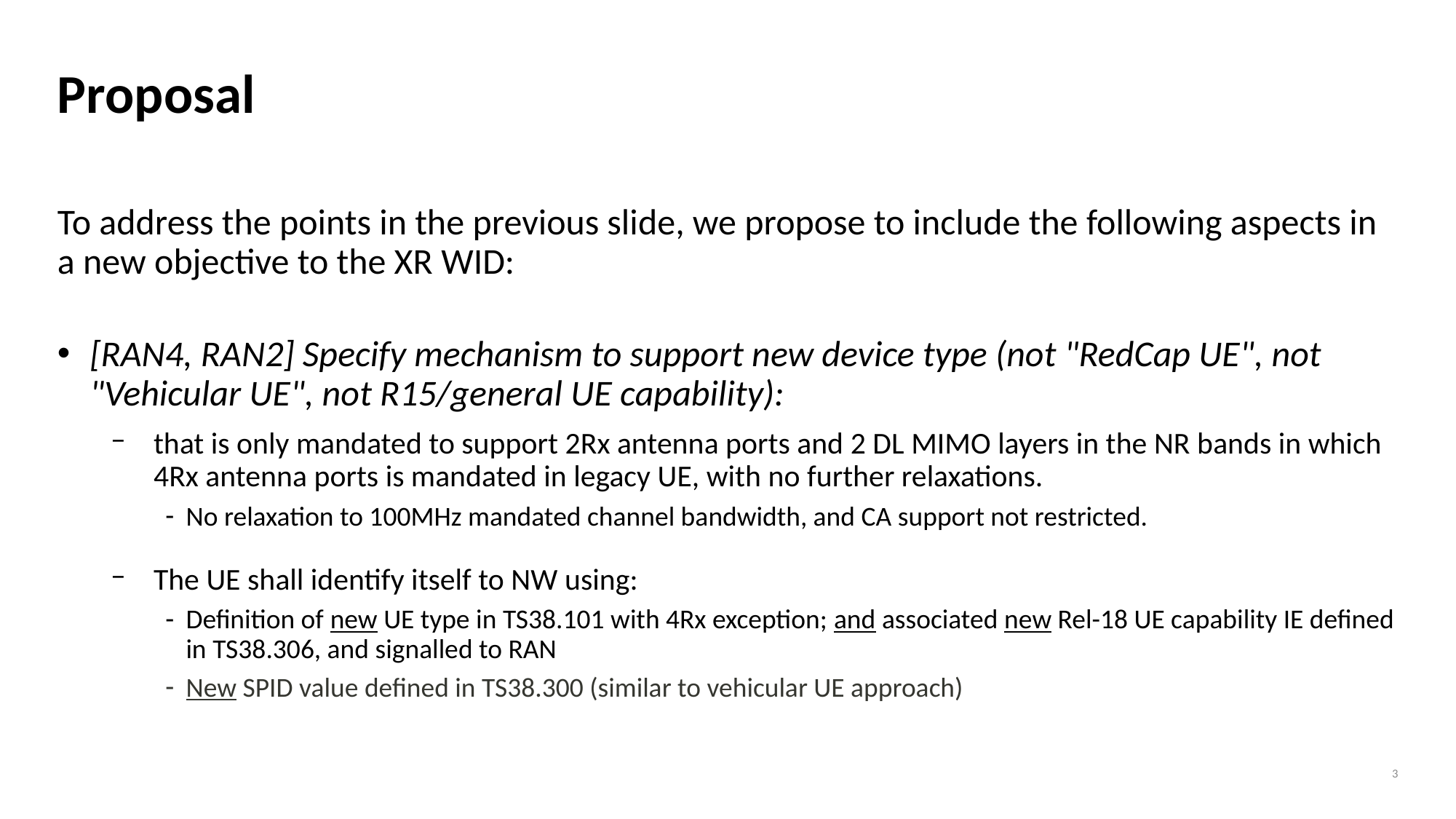

# Proposal
To address the points in the previous slide, we propose to include the following aspects in a new objective to the XR WID:

[RAN4, RAN2] Specify mechanism to support new device type (not "RedCap UE", not "Vehicular UE", not R15/general UE capability):
that is only mandated to support 2Rx antenna ports and 2 DL MIMO layers in the NR bands in which 4Rx antenna ports is mandated in legacy UE, with no further relaxations.
No relaxation to 100MHz mandated channel bandwidth, and CA support not restricted.
The UE shall identify itself to NW using:
Definition of new UE type in TS38.101 with 4Rx exception; and associated new Rel-18 UE capability IE defined in TS38.306, and signalled to RAN
New SPID value defined in TS38.300 (similar to vehicular UE approach)

3